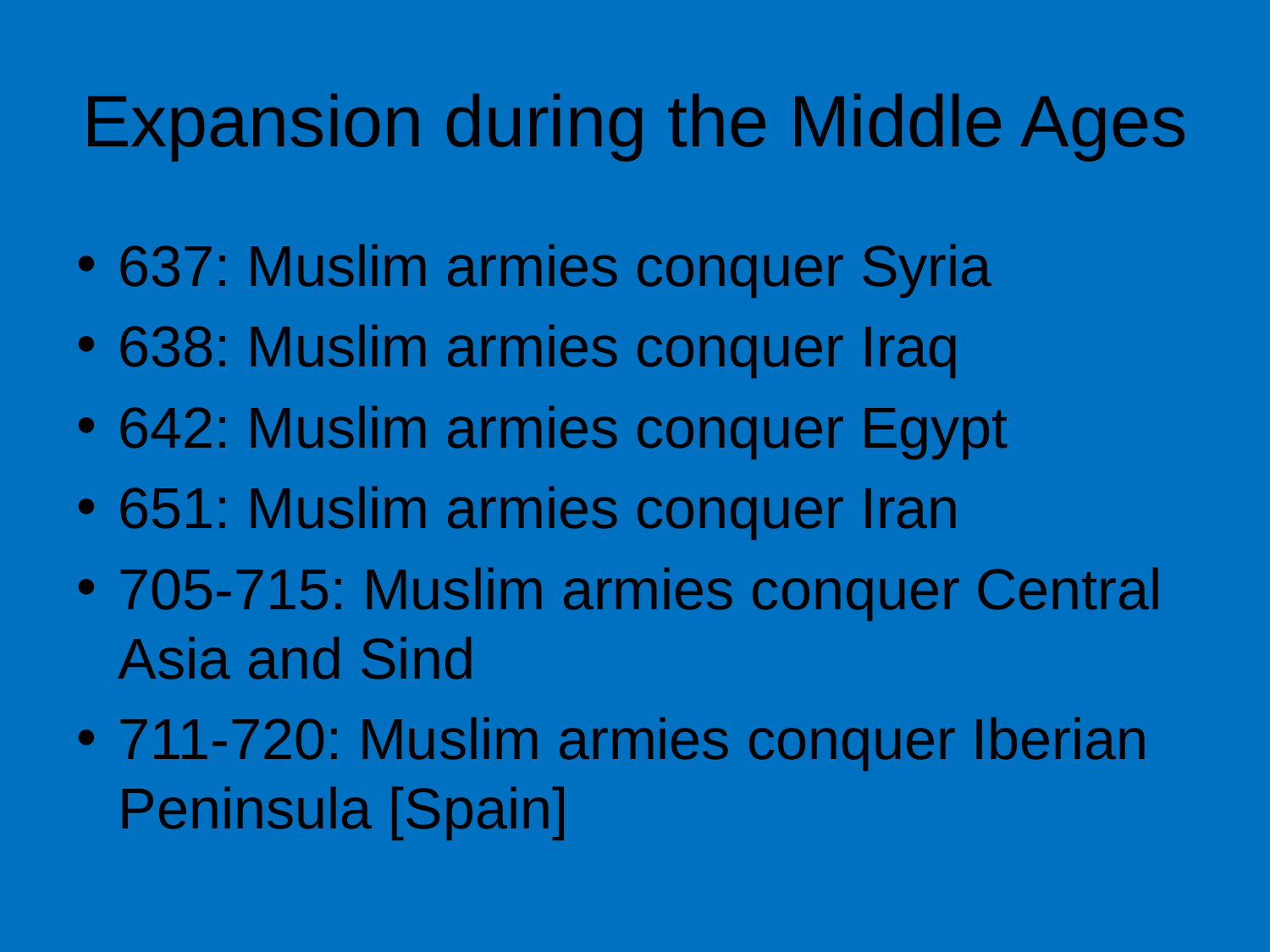

# Expansion during the Middle Ages
637: Muslim armies conquer Syria
638: Muslim armies conquer Iraq
642: Muslim armies conquer Egypt
651: Muslim armies conquer Iran
705-715: Muslim armies conquer Central Asia and Sind
711-720: Muslim armies conquer Iberian Peninsula [Spain]